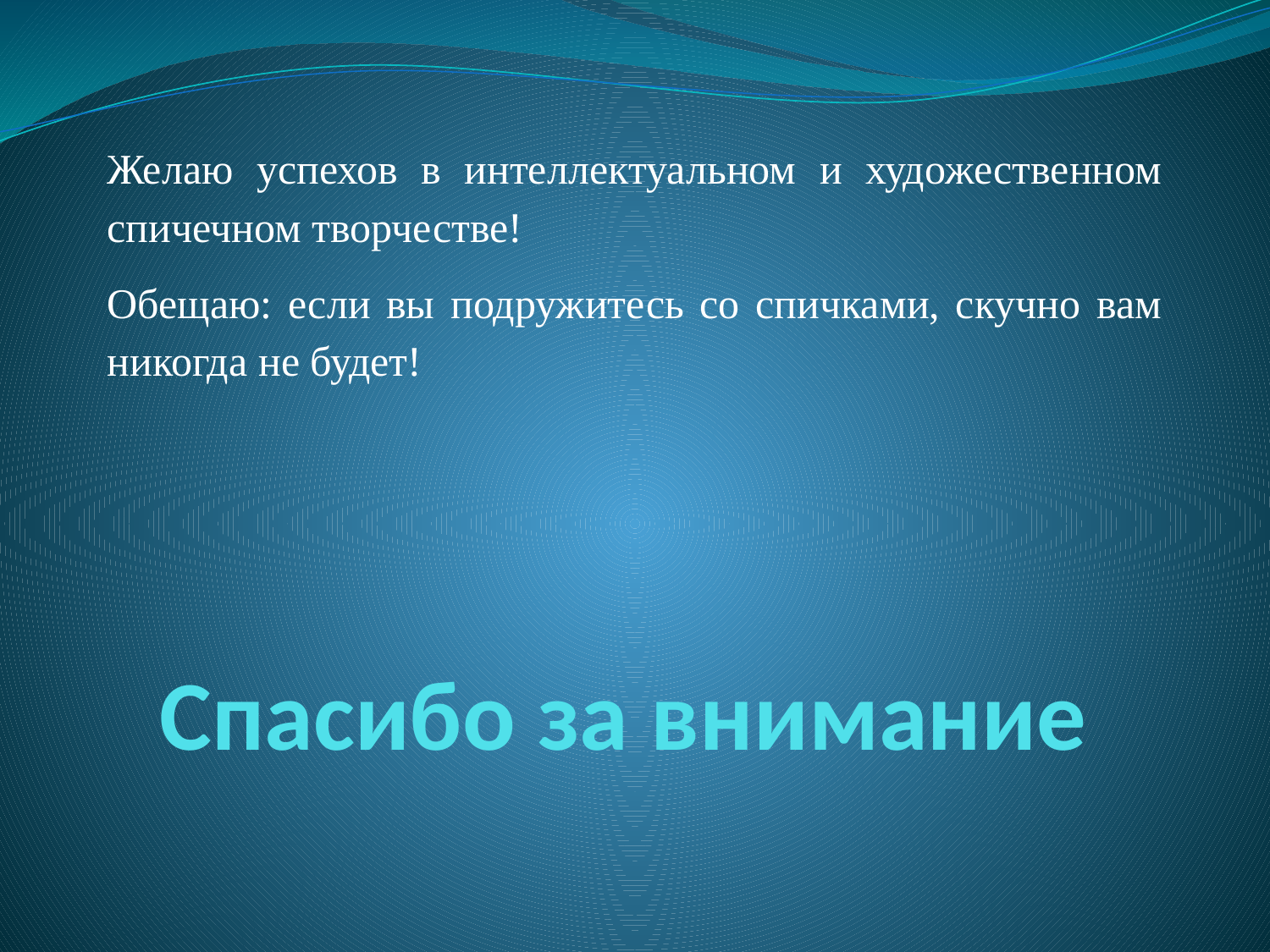

Желаю успехов в интеллектуальном и художественном спичечном творчестве!
Обещаю: если вы подружитесь со спичками, скучно вам никогда не будет!
# Спасибо за внимание